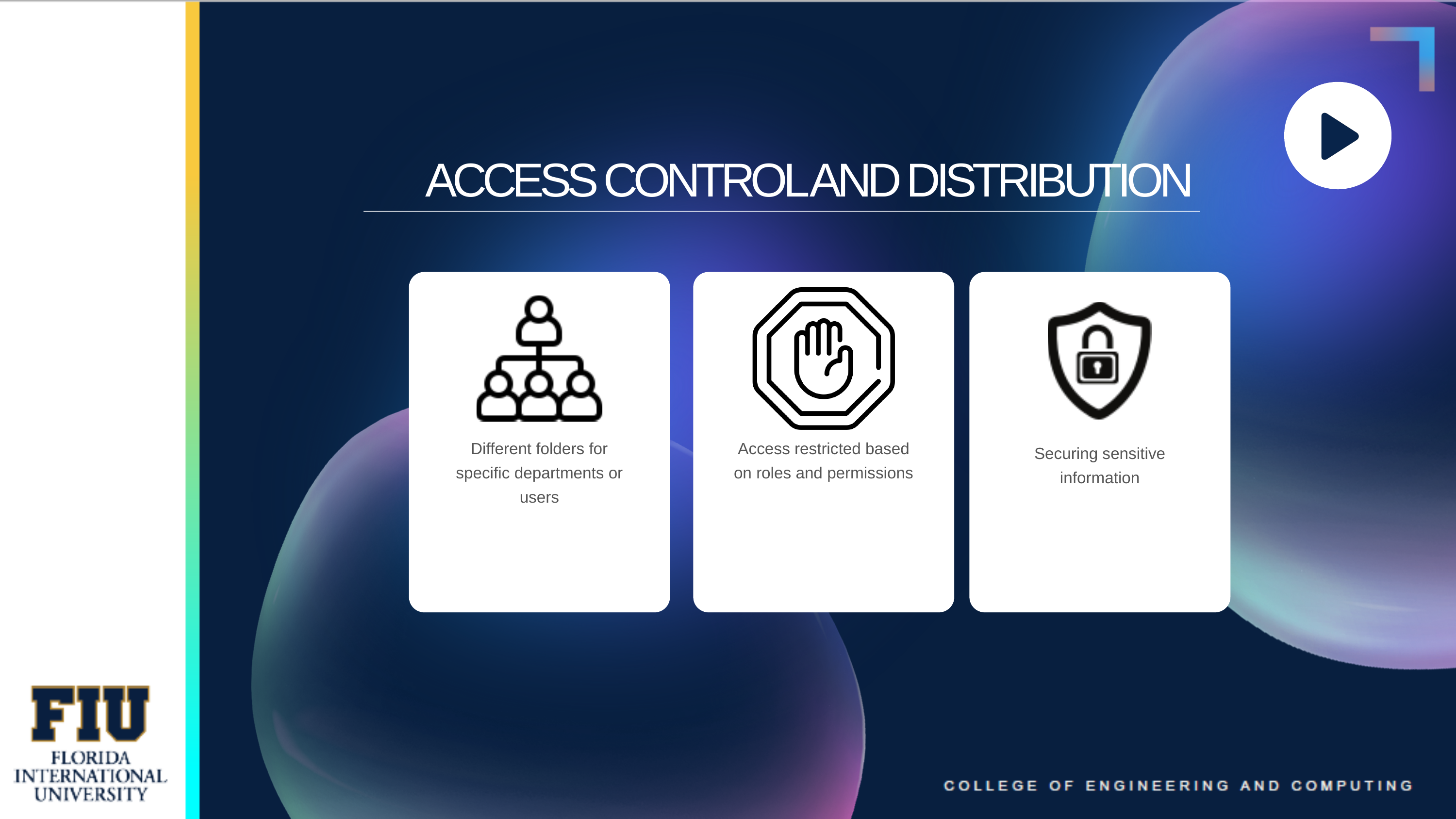

ACCESS CONTROL AND DISTRIBUTION

Different folders for specific departments or users
Access restricted based on roles and permissions
Securing sensitive information